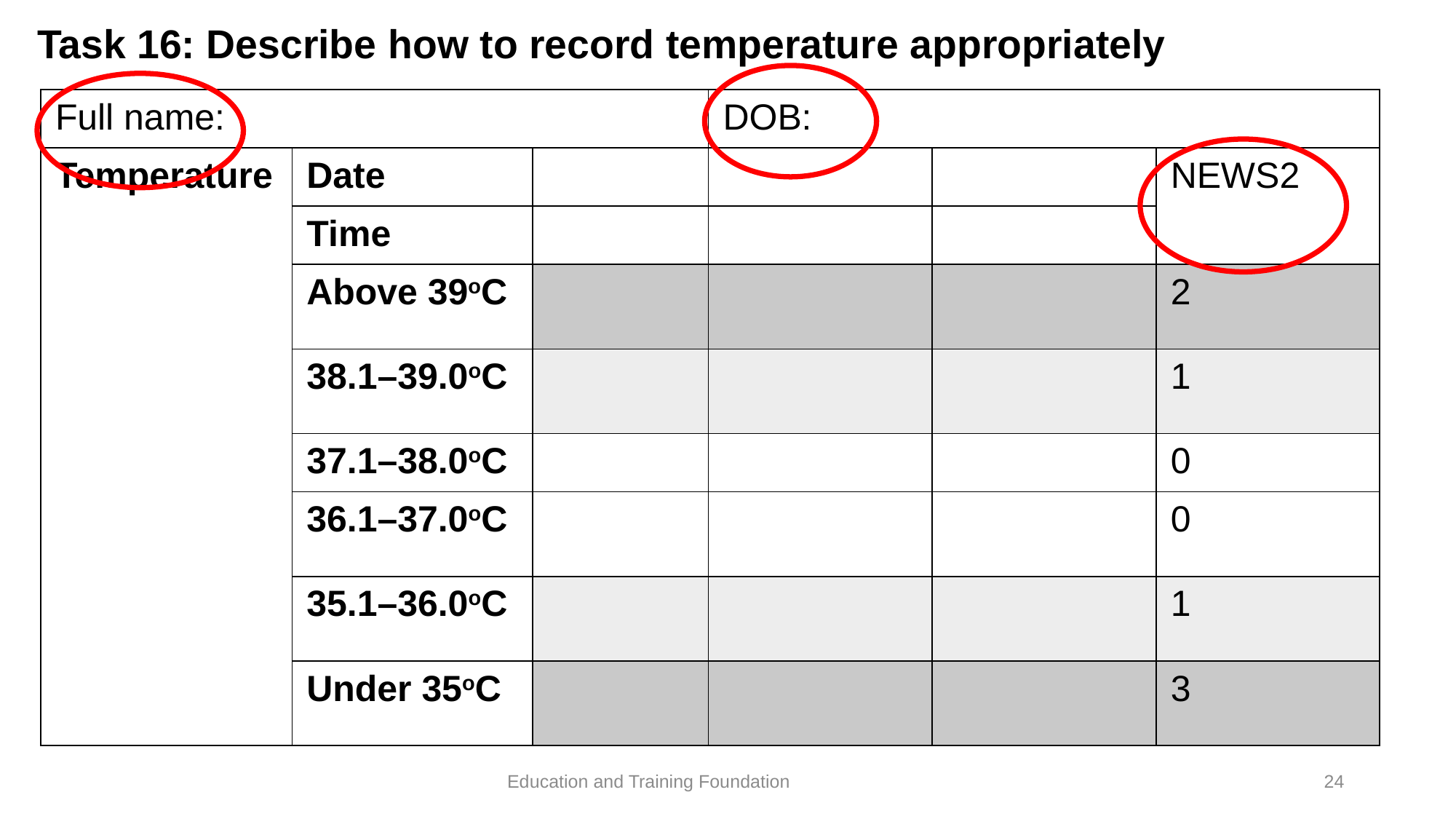

# Task 16: Describe how to record temperature appropriately

| Full name: |  |  | DOB: |  |  |
| --- | --- | --- | --- | --- | --- |
| Temperature | Date |  |  |  | NEWS2 |
|  | Time |  |  |  |  |
|  | Above 39oC |  |  |  | 2 |
|  | 38.1–39.0oC |  |  |  | 1 |
|  | 37.1–38.0oC |  |  |  | 0 |
|  | 36.1–37.0oC |  |  |  | 0 |
|  | 35.1–36.0oC |  |  |  | 1 |
|  | Under 35oC |  |  |  | 3 |

24
Education and Training Foundation